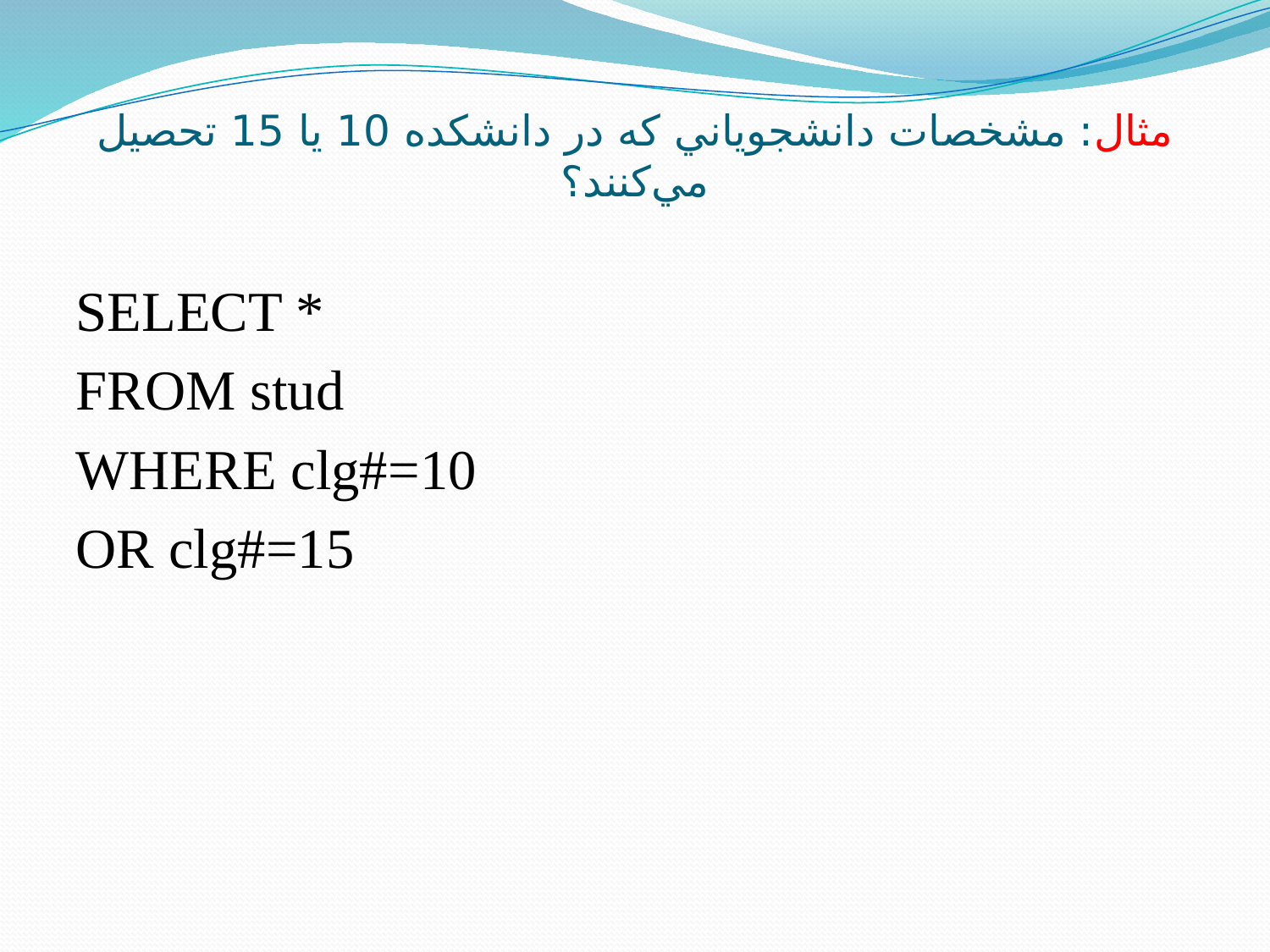

# مثال: مشخصات دانشجوياني که در دانشکده 10 يا 15 تحصيل مي‌کنند؟
SELECT *
FROM stud
WHERE clg#=10
OR clg#=15